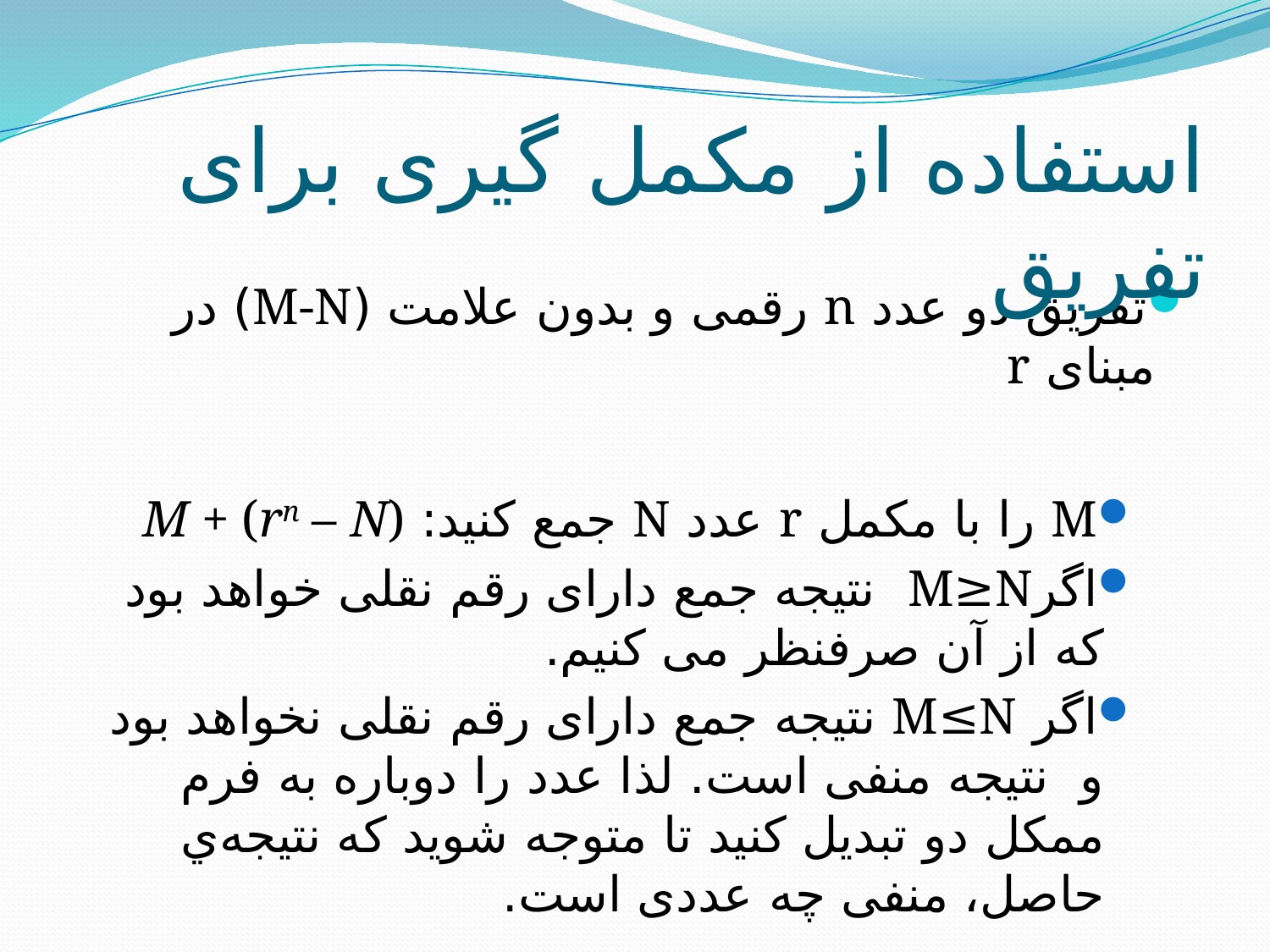

# استفاده از مکمل گیری برای تفریق
تفریق دو عدد n رقمی و بدون علامت (M-N) در مبنای r

M را با مکمل r عدد N جمع کنید: M + (rn – N)
اگرM≥N  نتیجه جمع دارای رقم نقلی خواهد بود که از آن صرفنظر می کنیم.
اگر M≤N نتیجه جمع دارای رقم نقلی نخواهد بود و  نتیجه منفی است. لذا عدد را دوباره به فرم ممکل دو تبدیل کنید تا متوجه شوید که نتیجه‌ي حاصل، منفی چه عددی است.